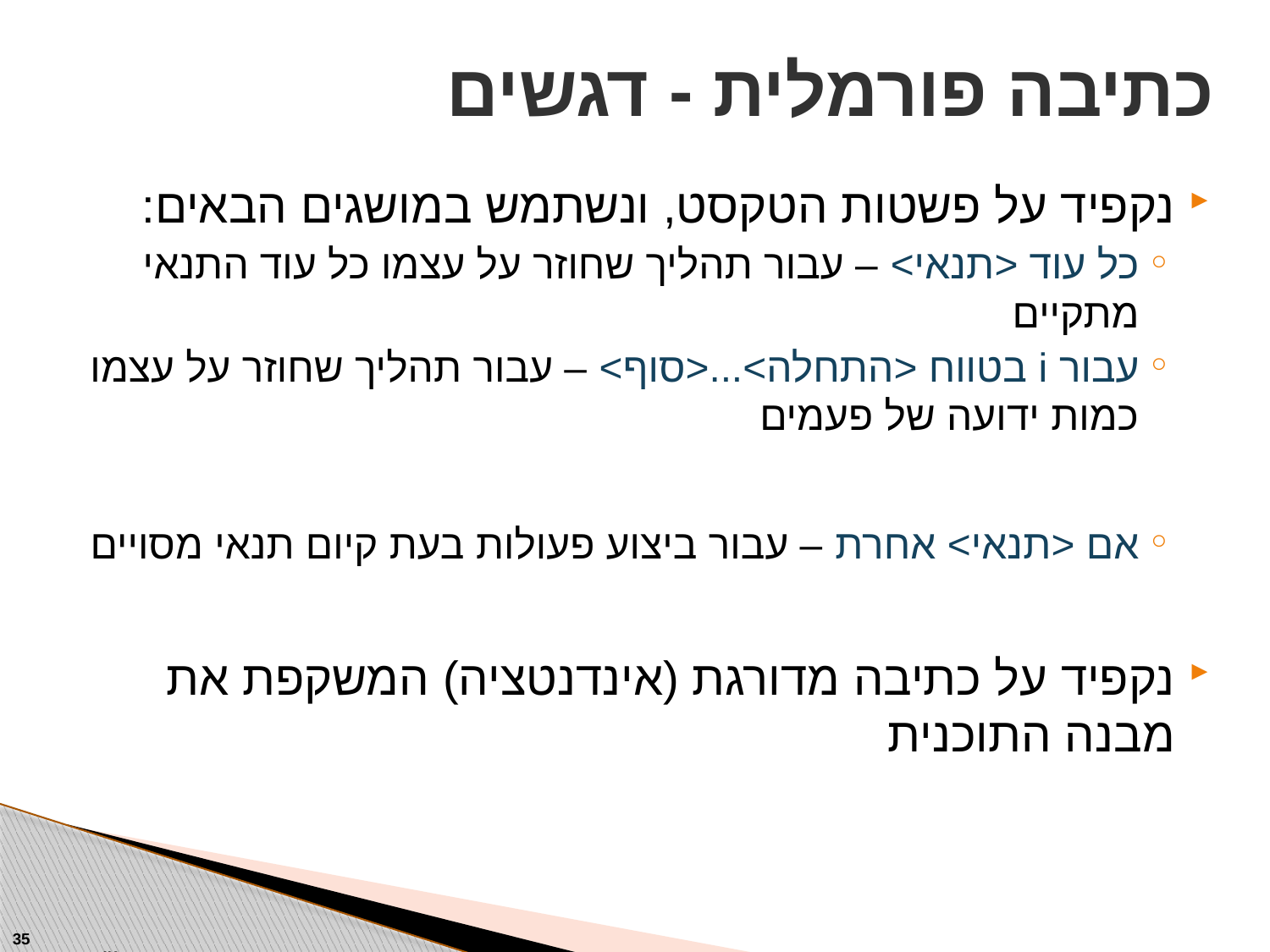

# כתיבה פורמלית - דגשים
נקפיד על פשטות הטקסט, ונשתמש במושגים הבאים:
כל עוד <תנאי> – עבור תהליך שחוזר על עצמו כל עוד התנאי מתקיים
עבור i בטווח <התחלה>...<סוף> – עבור תהליך שחוזר על עצמו כמות ידועה של פעמים

אם <תנאי> אחרת – עבור ביצוע פעולות בעת קיום תנאי מסויים

נקפיד על כתיבה מדורגת (אינדנטציה) המשקפת את מבנה התוכנית
35
 © Keren Kalif